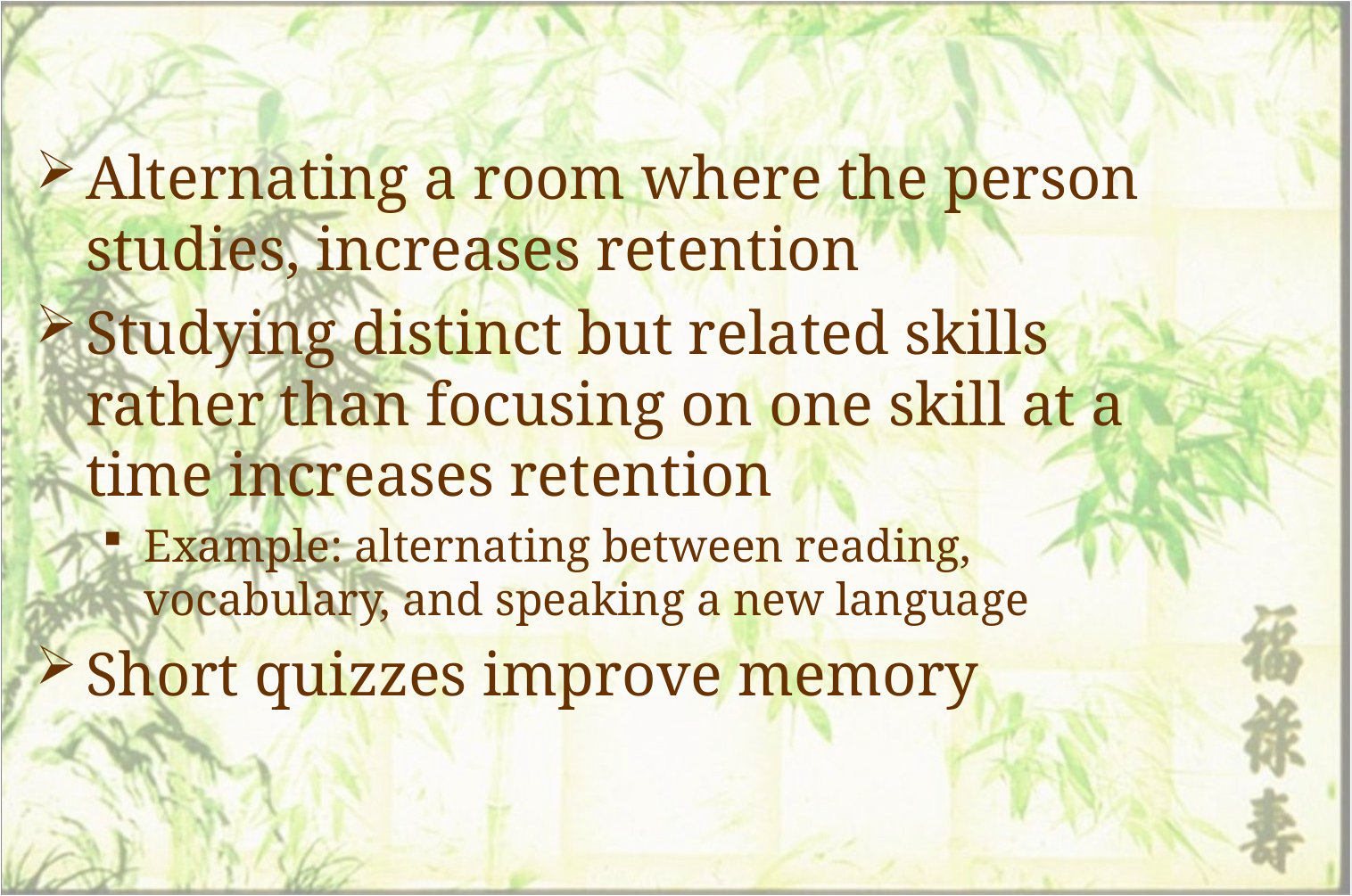

Alternating a room where the person studies, increases retention
Studying distinct but related skills rather than focusing on one skill at a time increases retention
Example: alternating between reading, vocabulary, and speaking a new language
Short quizzes improve memory